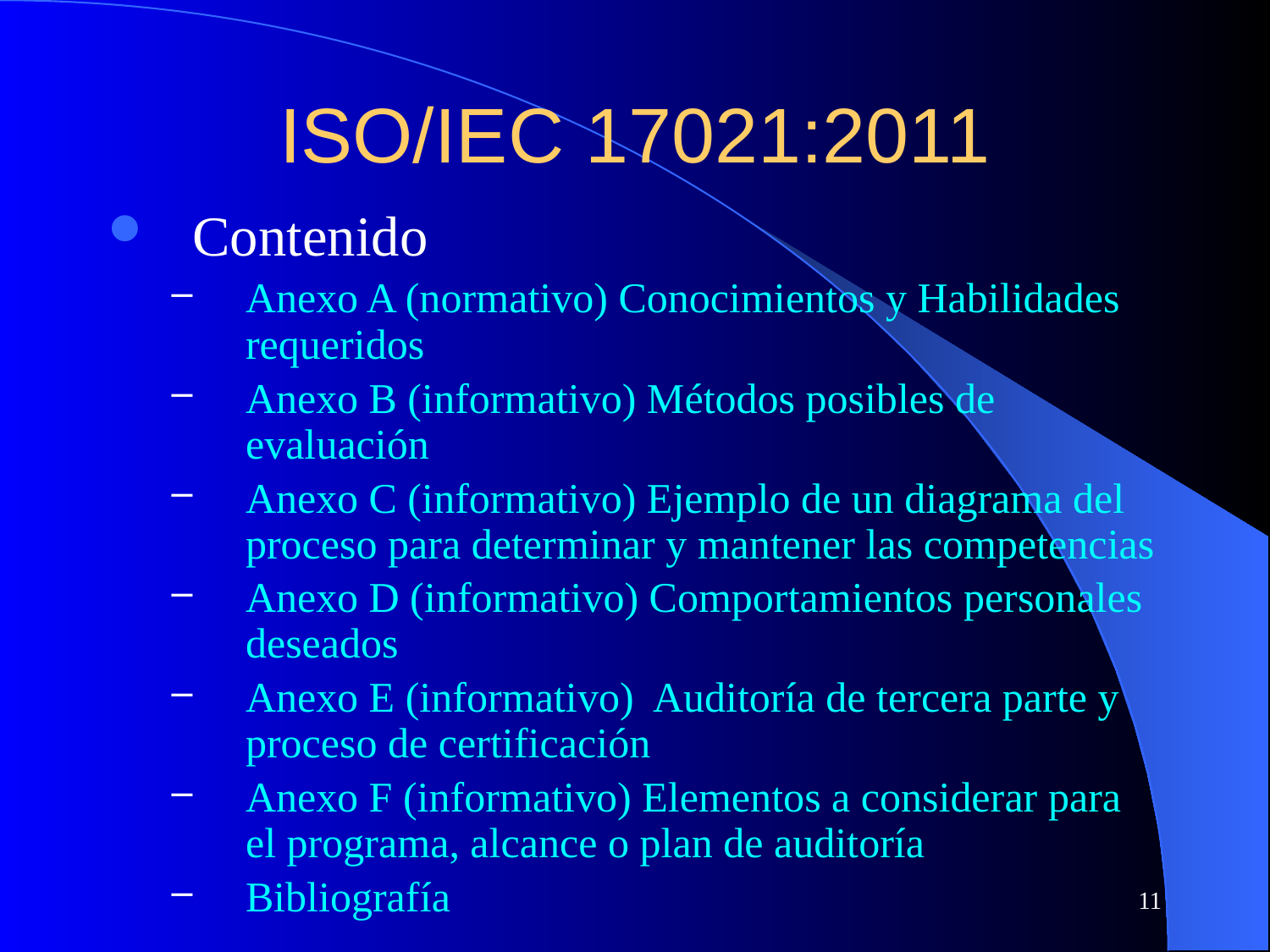

# ISO/IEC 17021:2011
Contenido
Anexo A (normativo) Conocimientos y Habilidades requeridos
Anexo B (informativo) Métodos posibles de evaluación
Anexo C (informativo) Ejemplo de un diagrama del proceso para determinar y mantener las competencias
Anexo D (informativo) Comportamientos personales deseados
Anexo E (informativo)  Auditoría de tercera parte y proceso de certificación
Anexo F (informativo) Elementos a considerar para el programa, alcance o plan de auditoría
Bibliografía
11